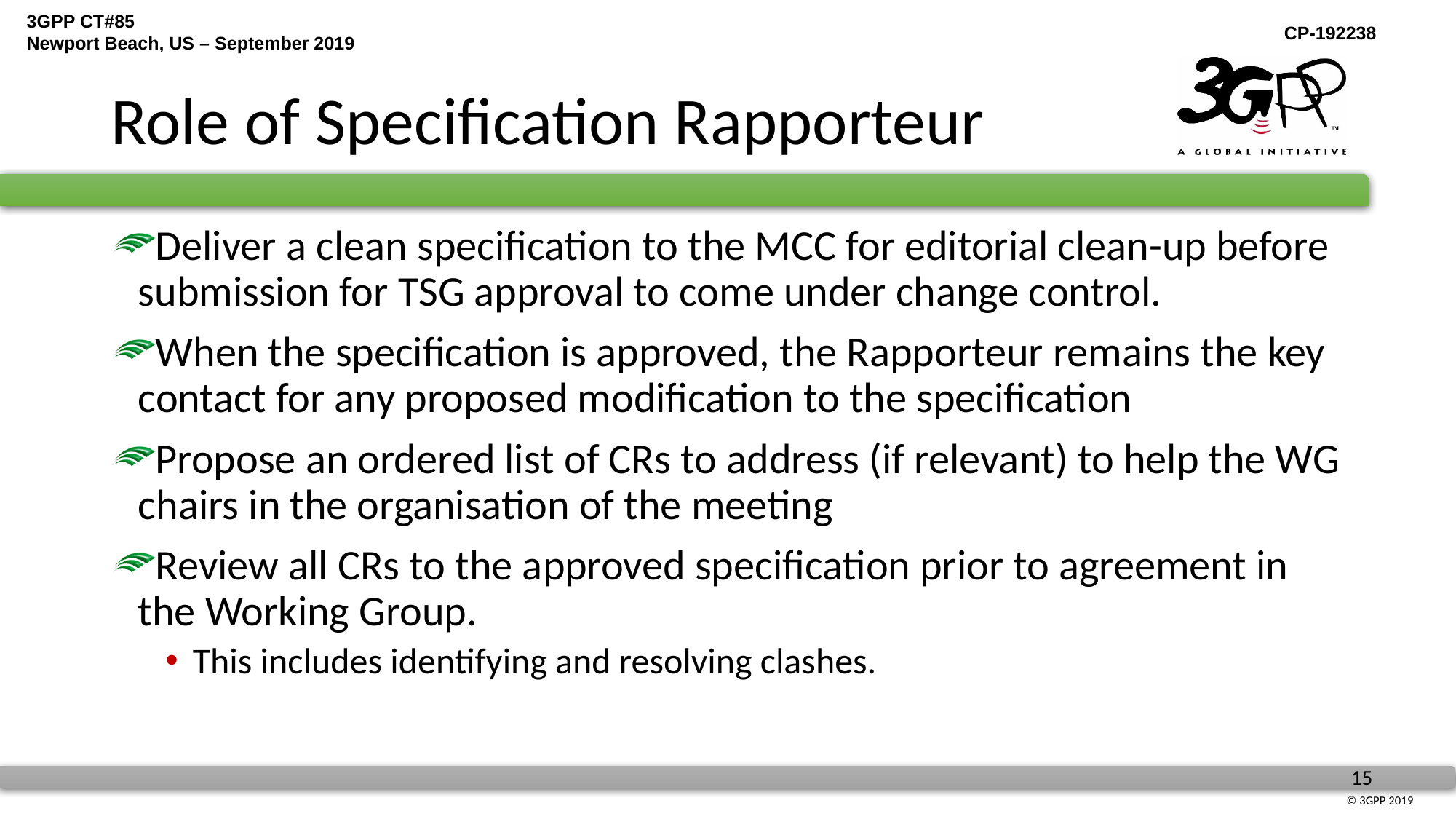

# Role of Specification Rapporteur
Deliver a clean specification to the MCC for editorial clean-up before submission for TSG approval to come under change control.
When the specification is approved, the Rapporteur remains the key contact for any proposed modification to the specification
Propose an ordered list of CRs to address (if relevant) to help the WG chairs in the organisation of the meeting
Review all CRs to the approved specification prior to agreement in the Working Group.
This includes identifying and resolving clashes.